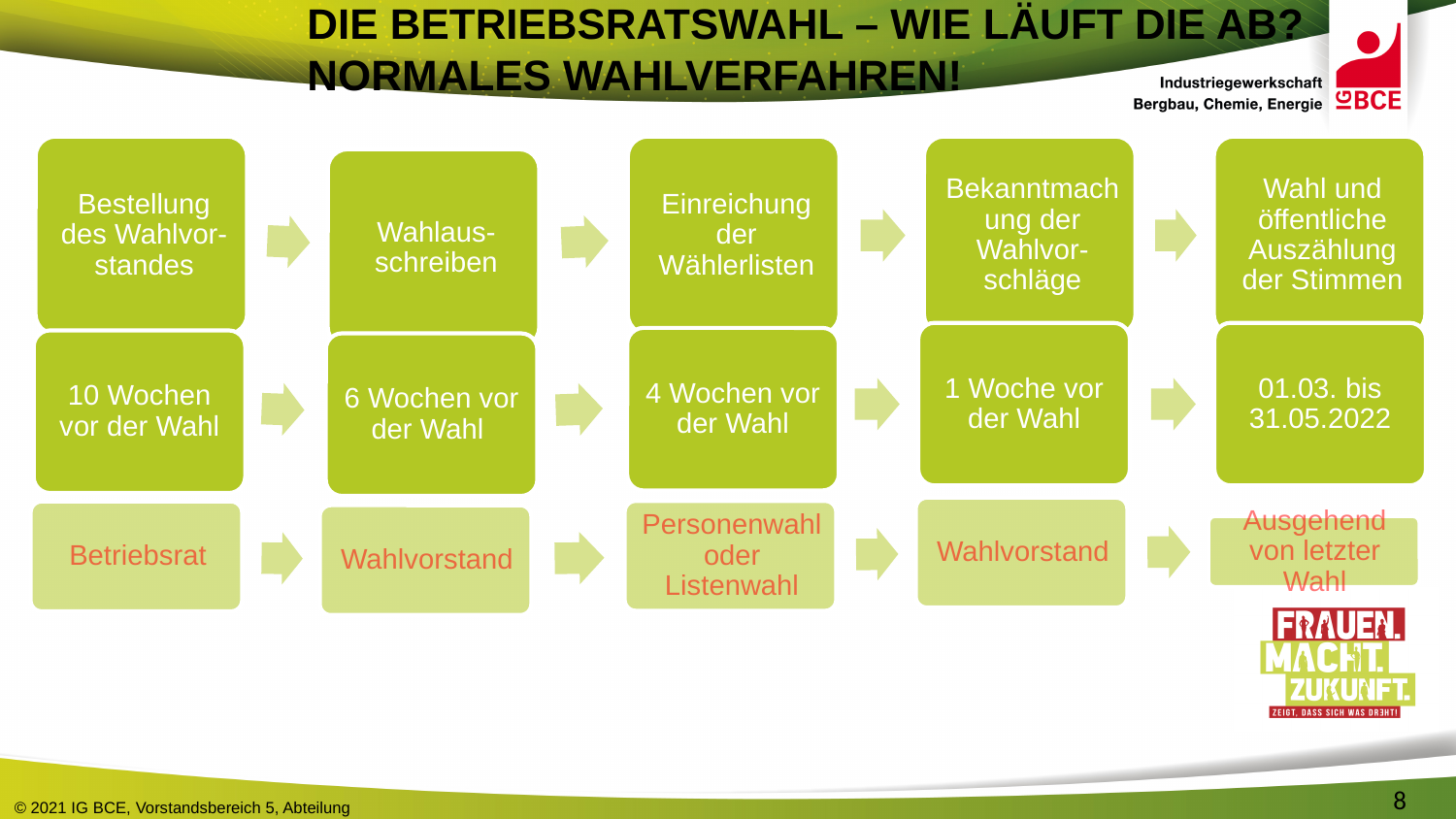

Bestellung des Wahlvor-standes

Wahlaus-schreiben

Einreichung der Wählerlisten

Bekanntmachung der Wahlvor-schläge

Wahl und öffentliche Auszählung der Stimmen
Die Betriebsratswahl – wie läuft die ab?
Normales Wahlverfahren!
Betriebsrat

Wahlvorstand

Personenwahl oder Listenwahl

Wahlvorstand

Ausgehend von letzter Wahl

1 Woche vor der Wahl

01.03. bis 31.05.2022

4 Wochen vor der Wahl

10 Wochen vor der Wahl

6 Wochen vor der Wahl

8